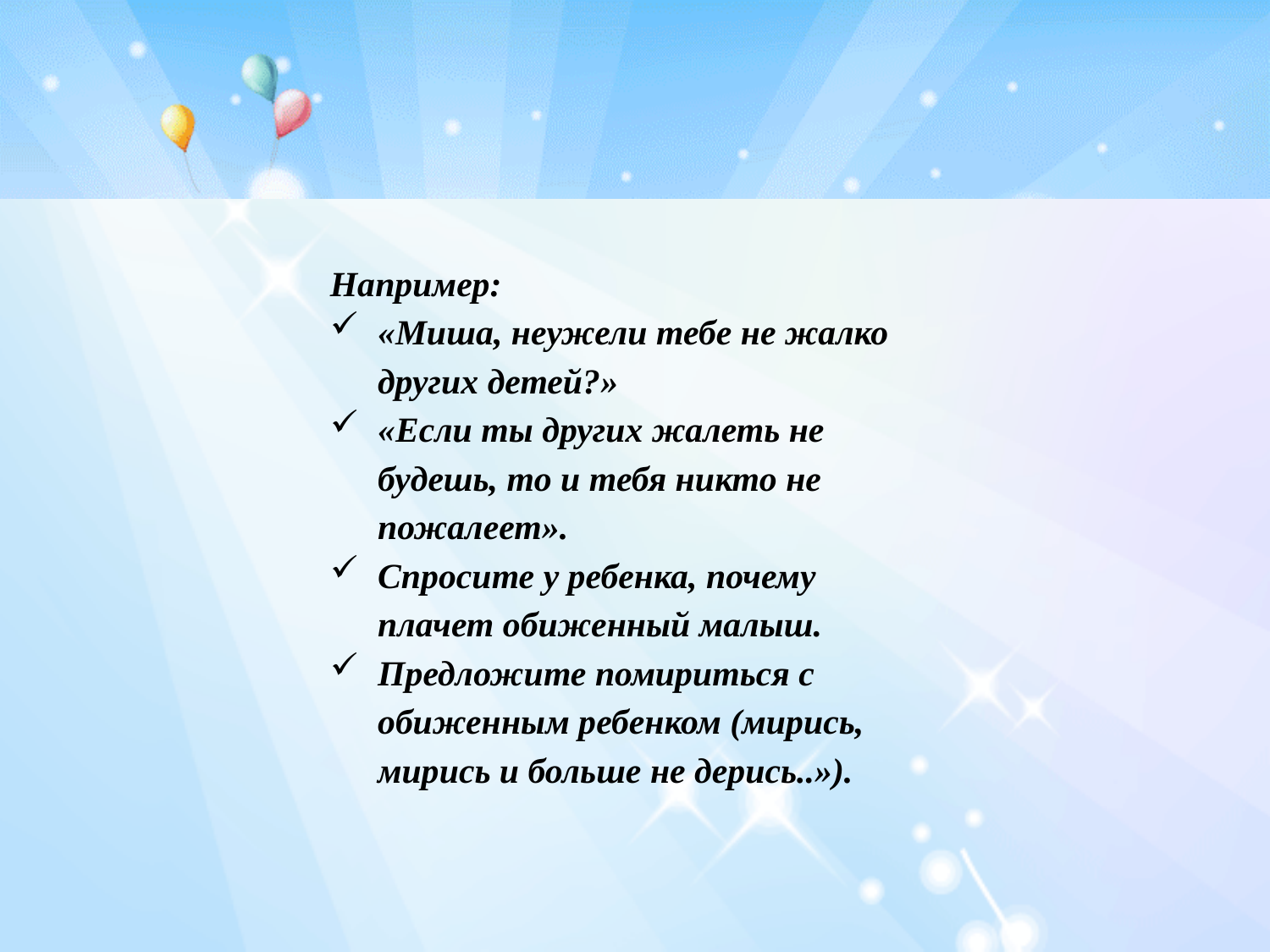

Например:
«Миша, неужели тебе не жалко других детей?»
«Если ты других жалеть не будешь, то и тебя никто не пожалеет».
Спросите у ребенка, почему плачет обиженный малыш.
Предложите помириться с обиженным ребенком (мирись, мирись и больше не дерись..»).